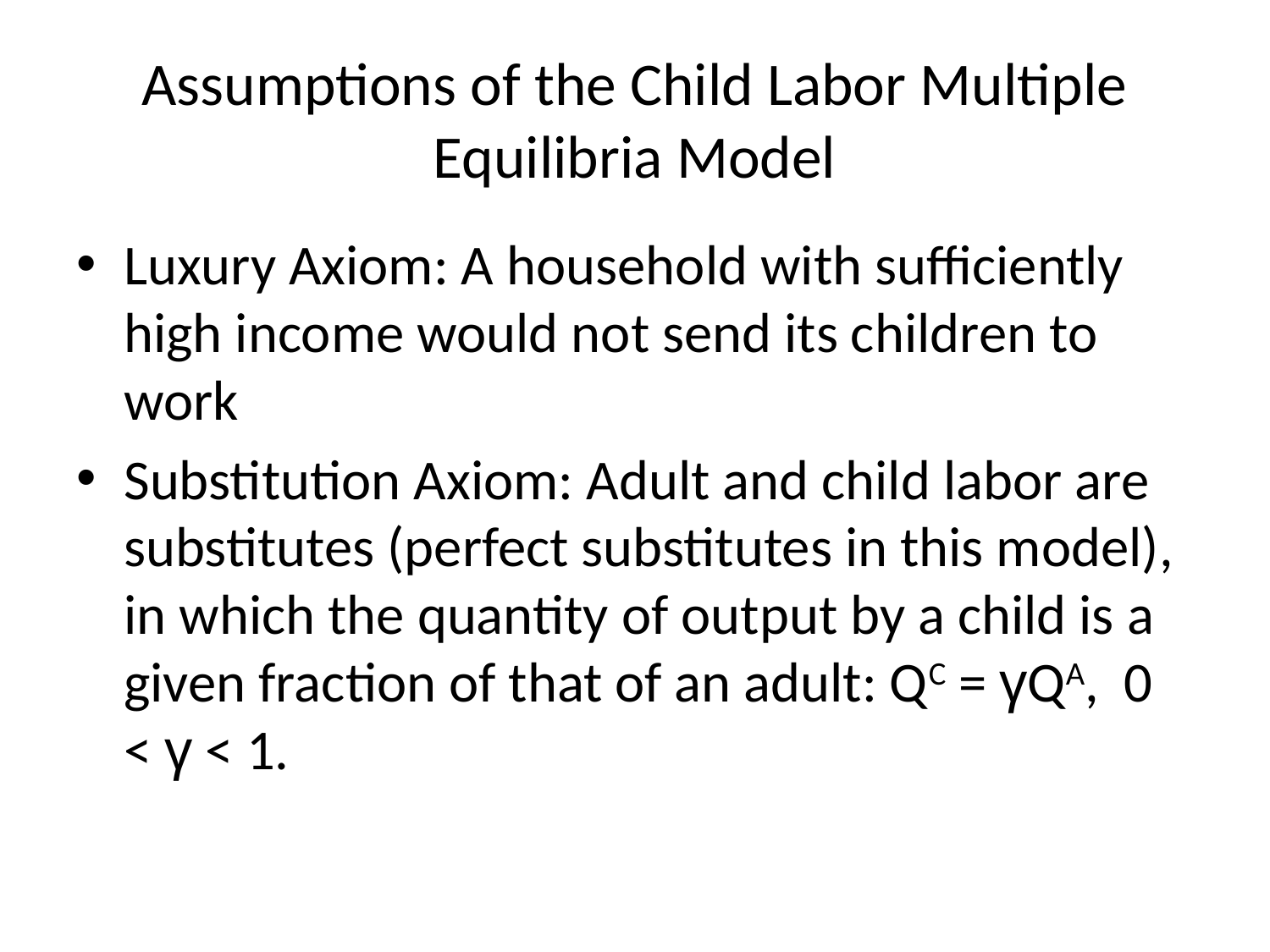

Assumptions of the Child Labor Multiple Equilibria Model
Luxury Axiom: A household with sufficiently high income would not send its children to work
Substitution Axiom: Adult and child labor are substitutes (perfect substitutes in this model), in which the quantity of output by a child is a given fraction of that of an adult: QC = γQA,  0 < γ < 1.